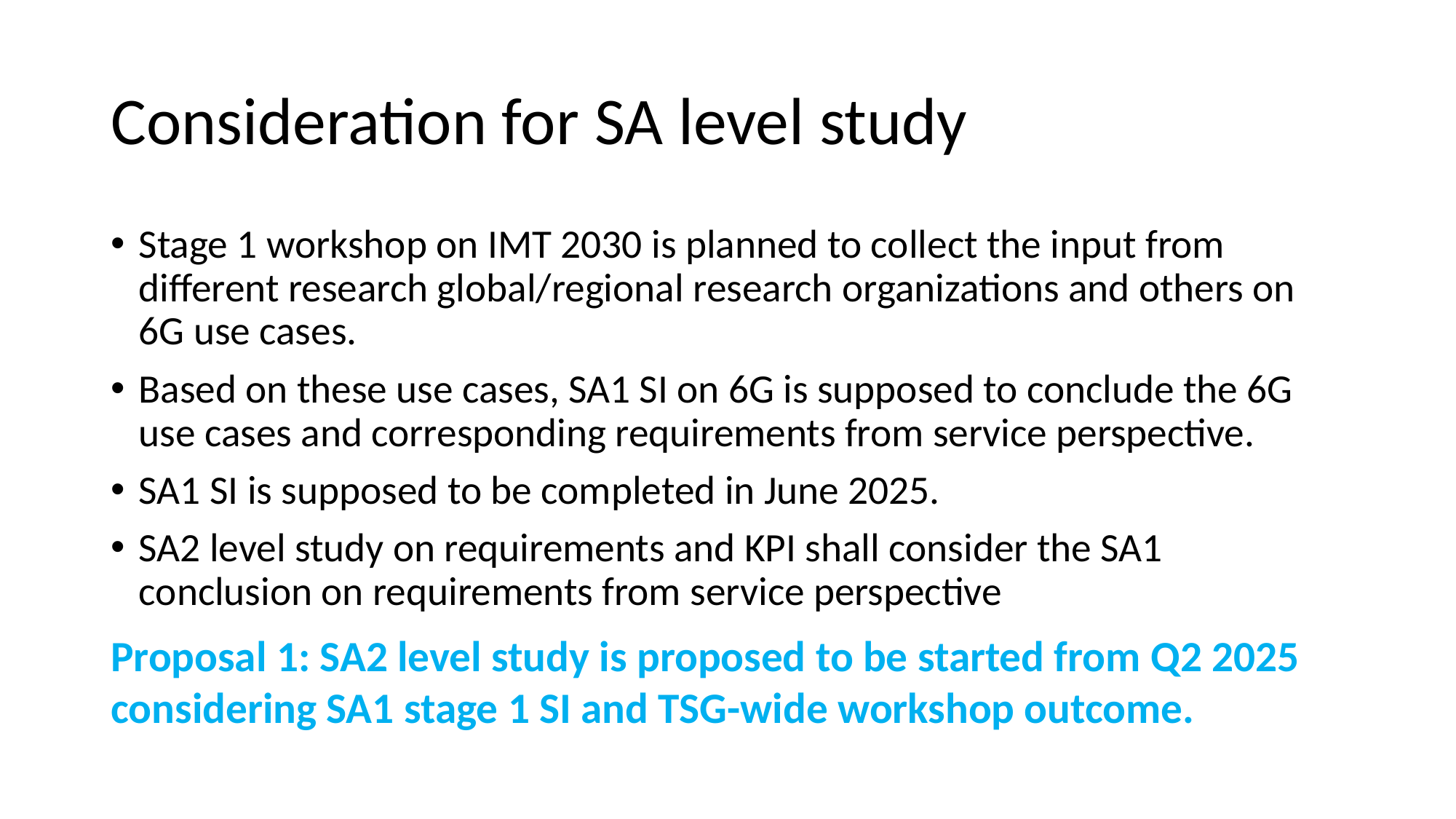

# Consideration for SA level study
Stage 1 workshop on IMT 2030 is planned to collect the input from different research global/regional research organizations and others on 6G use cases.
Based on these use cases, SA1 SI on 6G is supposed to conclude the 6G use cases and corresponding requirements from service perspective.
SA1 SI is supposed to be completed in June 2025.
SA2 level study on requirements and KPI shall consider the SA1 conclusion on requirements from service perspective
Proposal 1: SA2 level study is proposed to be started from Q2 2025 considering SA1 stage 1 SI and TSG-wide workshop outcome.